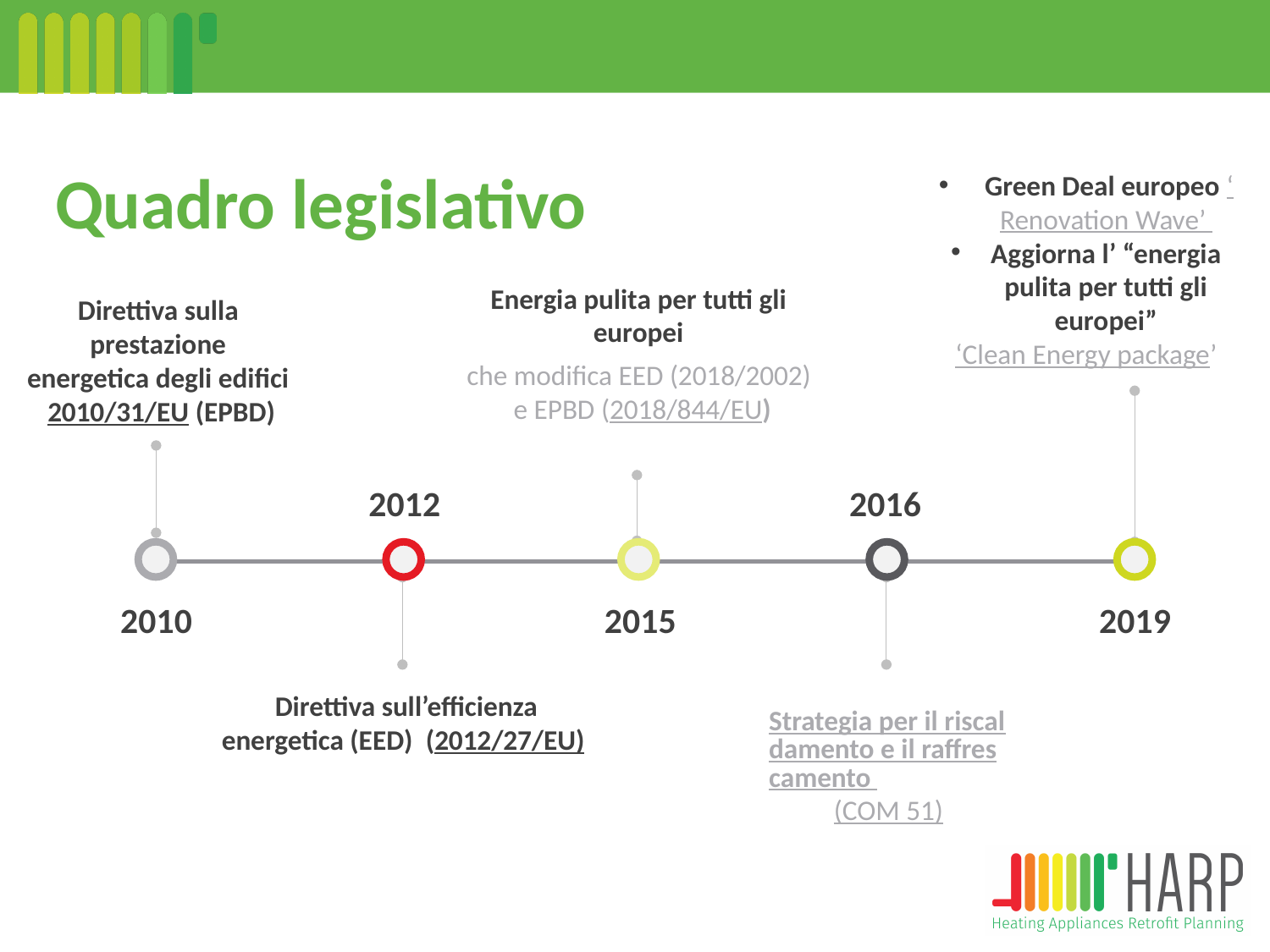

# Quadro legislativo
 Green Deal europeo ‘Renovation Wave’
Aggiorna l’ “energia pulita per tutti gli europei”
‘Clean Energy package’
Energia pulita per tutti gli europei
che modifica EED (2018/2002)
 e EPBD (2018/844/EU)
Direttiva sulla prestazione energetica degli edifici
 2010/31/EU (EPBD)
2012
2016

2010
2015
2019
Direttiva sull’efficienza energetica (EED)  (2012/27/EU)
Strategia per il riscaldamento e il raffrescamento (COM 51)